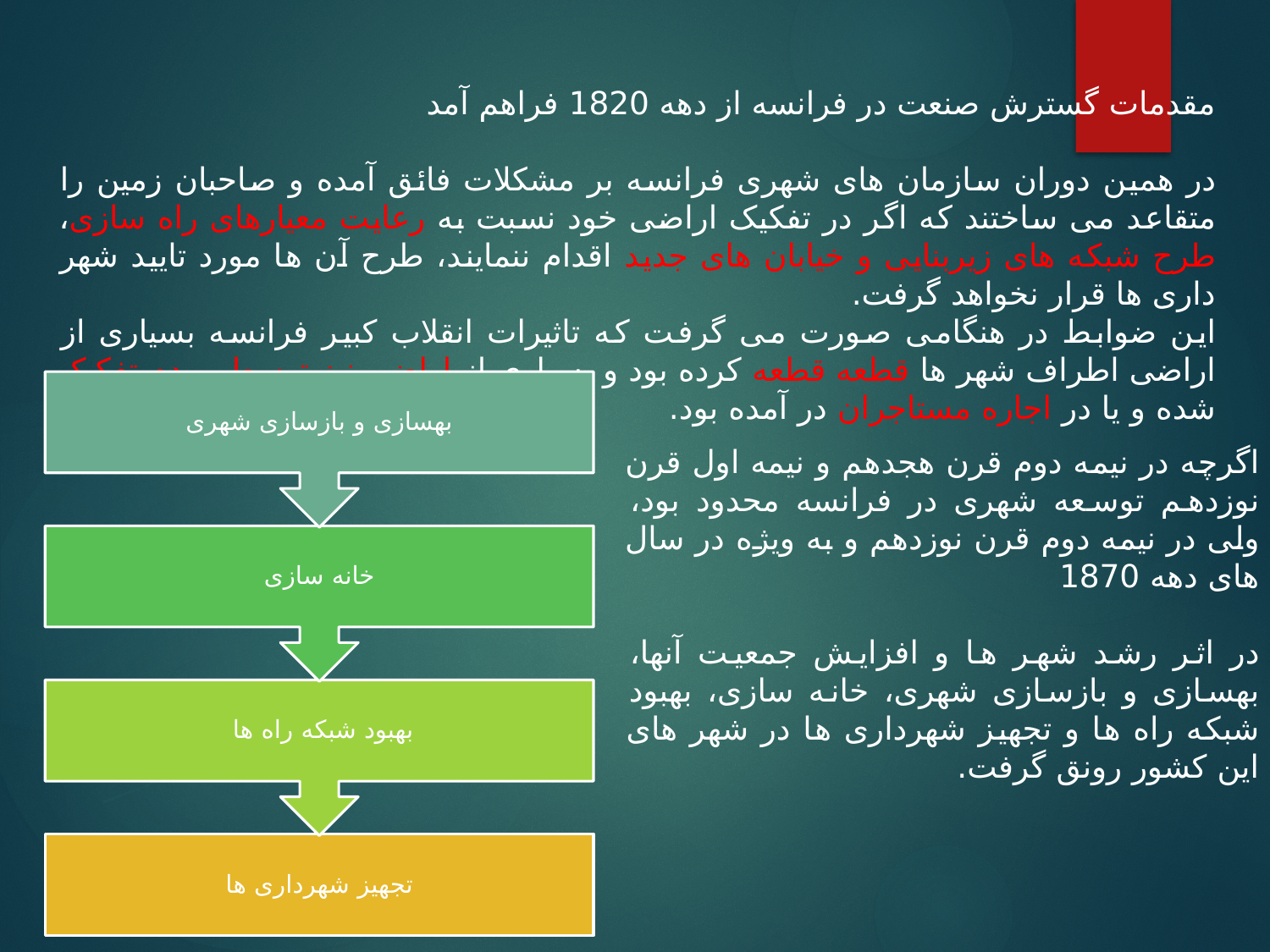

مقدمات گسترش صنعت در فرانسه از دهه 1820 فراهم آمد

در همین دوران سازمان های شهری فرانسه بر مشکلات فائق آمده و صاحبان زمین را متقاعد می ساختند که اگر در تفکیک اراضی خود نسبت به رعایت معیارهای راه سازی، طرح شبکه های زیربنایی و خیابان های جدید اقدام ننمایند، طرح آن ها مورد تایید شهر داری ها قرار نخواهد گرفت.
این ضوابط در هنگامی صورت می گرفت که تاثیرات انقلاب کبیر فرانسه بسیاری از اراضی اطراف شهر ها قطعه قطعه کرده بود و بسیاری از اراضی نیز توسط مردم تفکیک شده و یا در اجاره مستاجران در آمده بود.

تجهیز شهرداری ها
بهبود شبکه راه ها
خانه سازی
بهسازی و بازسازی شهری
اگرچه در نیمه دوم قرن هجدهم و نیمه اول قرن نوزدهم توسعه شهری در فرانسه محدود بود، ولی در نیمه دوم قرن نوزدهم و به ویژه در سال های دهه 1870

در اثر رشد شهر ها و افزایش جمعیت آنها، بهسازی و بازسازی شهری، خانه سازی، بهبود شبکه راه ها و تجهیز شهرداری ها در شهر های این کشور رونق گرفت.